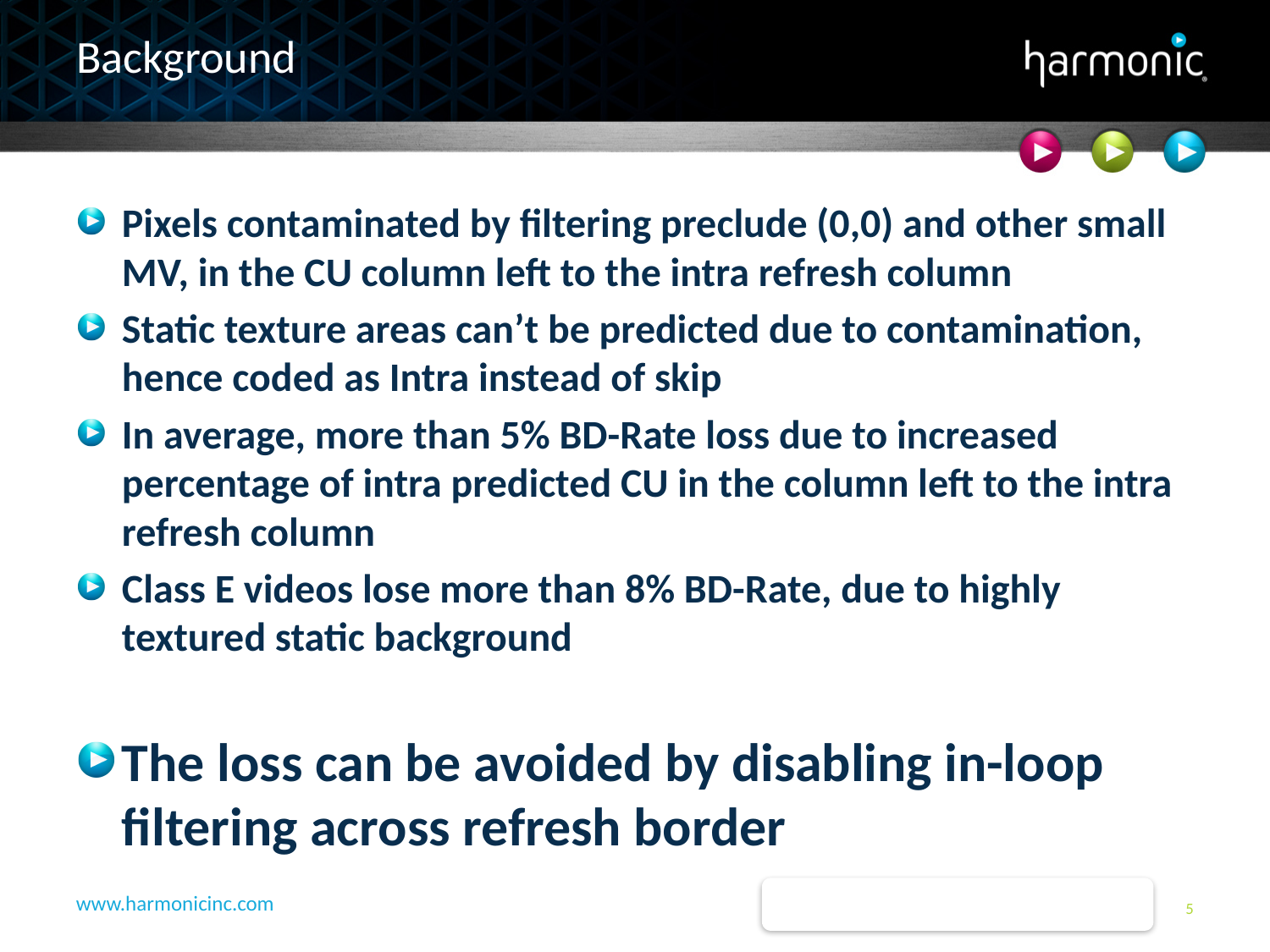

# Background
Pixels contaminated by filtering preclude (0,0) and other small MV, in the CU column left to the intra refresh column
Static texture areas can’t be predicted due to contamination, hence coded as Intra instead of skip
In average, more than 5% BD-Rate loss due to increased percentage of intra predicted CU in the column left to the intra refresh column
Class E videos lose more than 8% BD-Rate, due to highly textured static background

The loss can be avoided by disabling in-loop filtering across refresh border

5